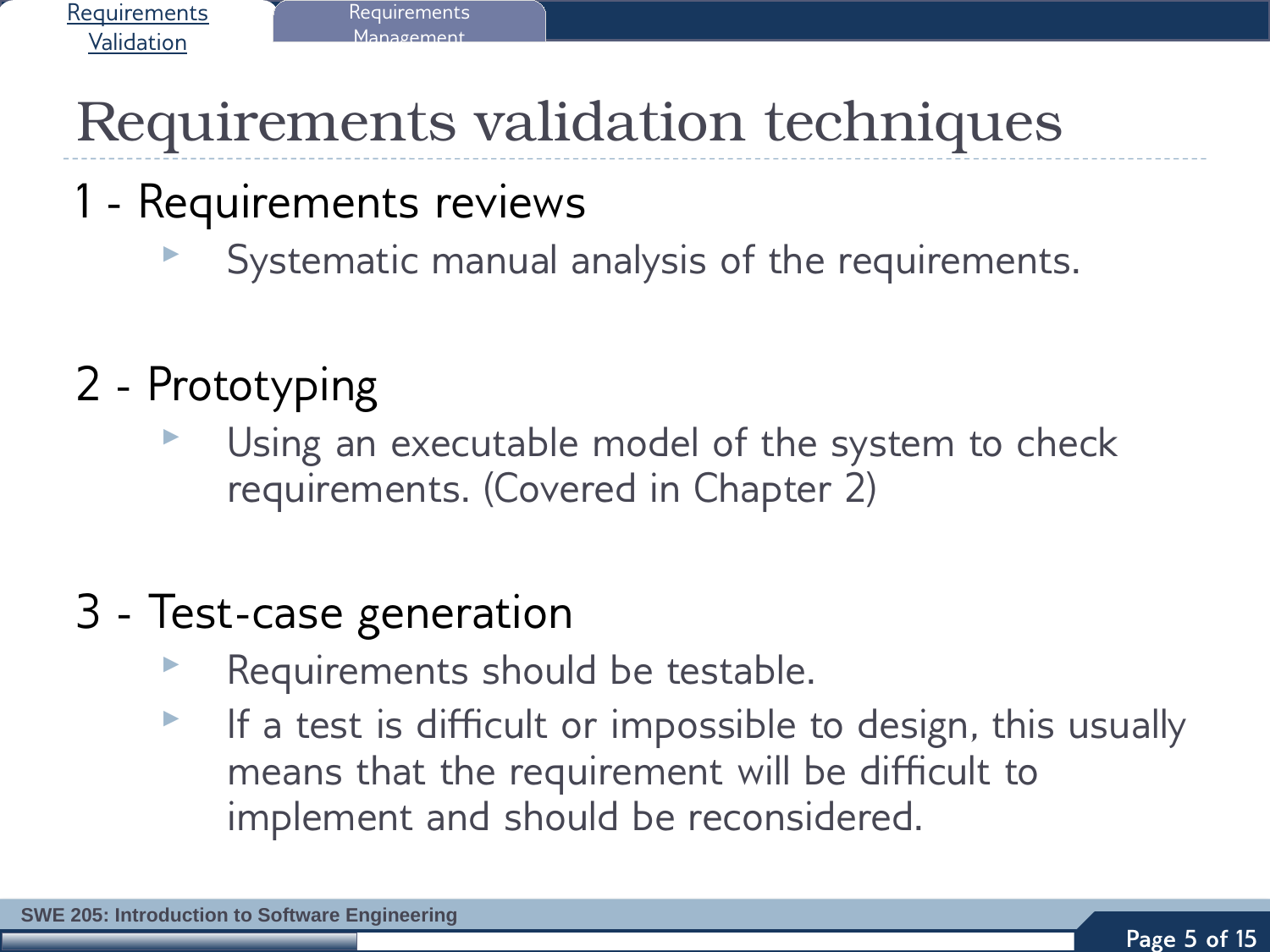

Requirements Validation
Requirements Management
# Requirements validation techniques
1 - Requirements reviews
Systematic manual analysis of the requirements.

2 - Prototyping
Using an executable model of the system to check requirements. (Covered in Chapter 2)

3 - Test-case generation
Requirements should be testable.
If a test is difficult or impossible to design, this usually means that the requirement will be difficult to implement and should be reconsidered.
5
Page 5 of 15